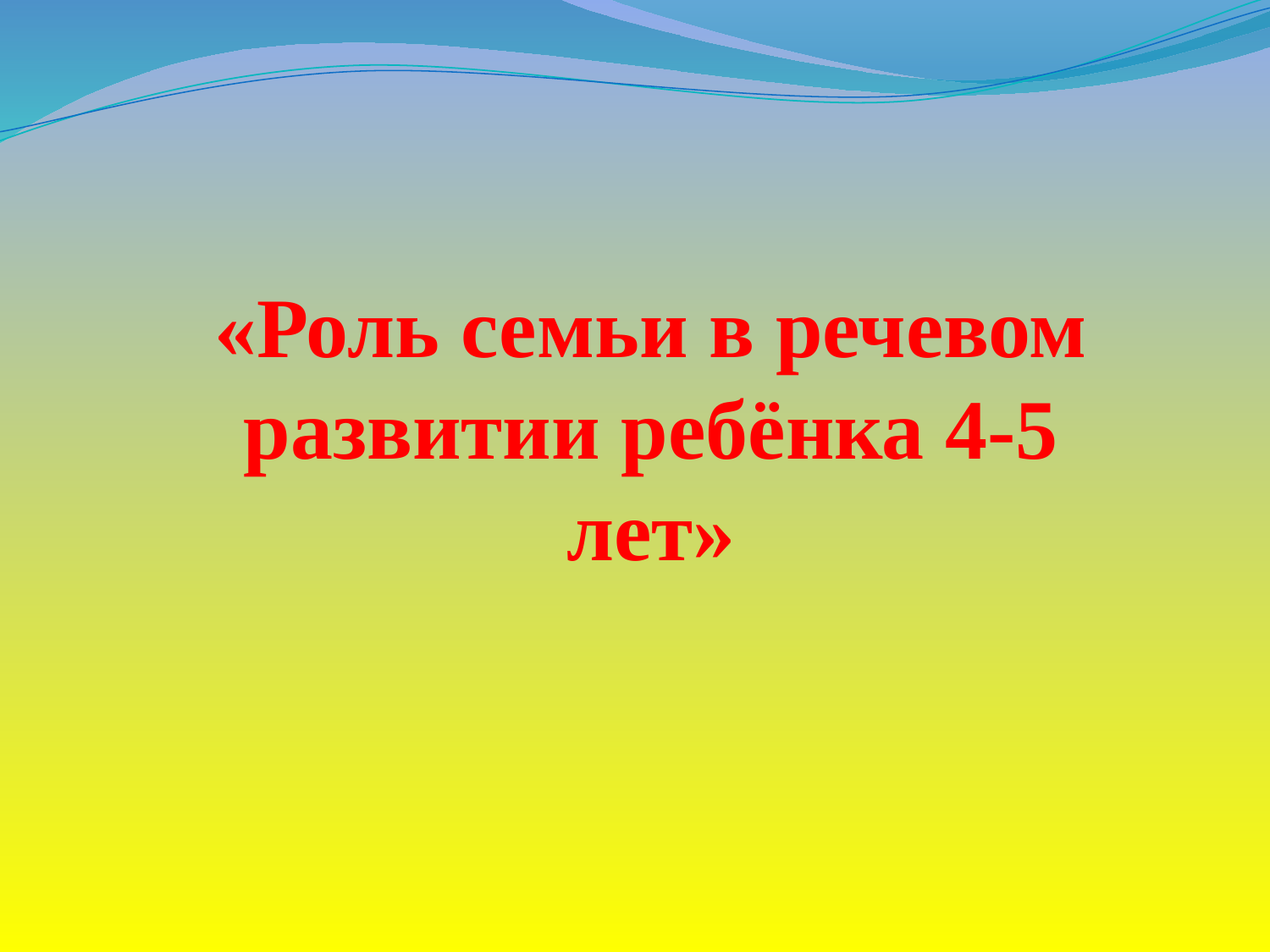

«Роль семьи в речевом развитии ребёнка 4-5 лет»